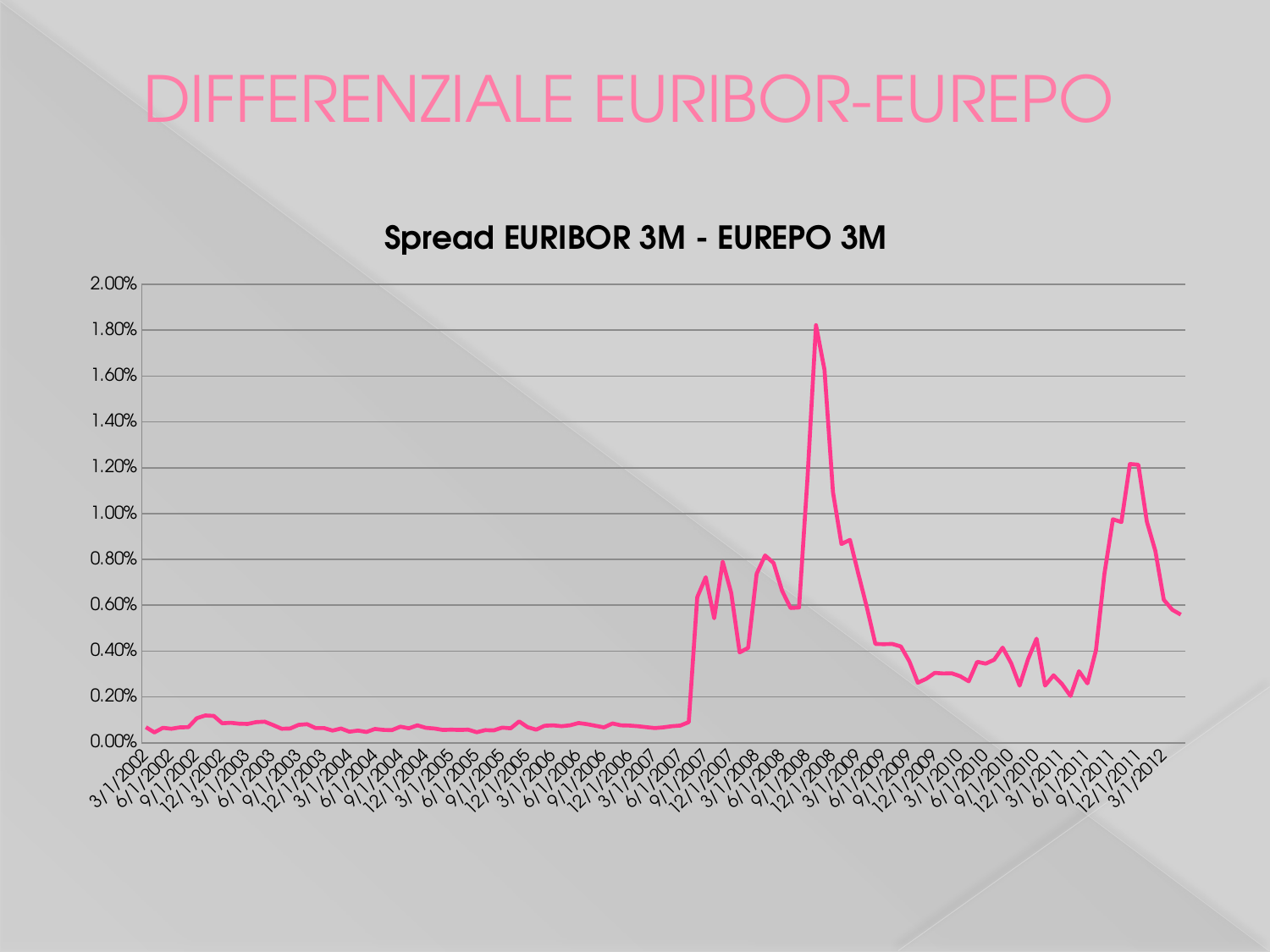

# DIFFERENZIALE EURIBOR-EUREPO

### Chart: Spread EURIBOR 3M - EUREPO 3M

| Category |  |
|---|---|
| 37344 | 0.0006800000000000008 |
| 37376 | 0.00044999999999999945 |
| 37407 | 0.0006499999999999996 |
| 37435 | 0.0006099999999999996 |
| 37468 | 0.0006699999999999975 |
| 37498 | 0.0006800000000000008 |
| 37529 | 0.0010700000000000026 |
| 37560 | 0.0011899999999999977 |
| 37589 | 0.0011700000000000005 |
| 37621 | 0.0008500000000000001 |
| 37652 | 0.0008700000000000022 |
| 37680 | 0.0008299999999999976 |
| 37711 | 0.000820000000000003 |
| 37741 | 0.0009000000000000033 |
| 37771 | 0.0009200000000000011 |
| 37802 | 0.0007699999999999997 |
| 37833 | 0.0006099999999999996 |
| 37862 | 0.000620000000000003 |
| 37894 | 0.0007800000000000031 |
| 37925 | 0.0008100000000000001 |
| 37953 | 0.0006400000000000008 |
| 37986 | 0.0006400000000000008 |
| 38016 | 0.0005299999999999994 |
| 38044 | 0.0006200000000000008 |
| 38077 | 0.0004799999999999984 |
| 38107 | 0.0005299999999999994 |
| 38138 | 0.00047000000000000167 |
| 38168 | 0.0006000000000000007 |
| 38198 | 0.0005600000000000007 |
| 38230 | 0.0005500000000000018 |
| 38260 | 0.0006999999999999986 |
| 38289 | 0.0006300000000000019 |
| 38321 | 0.0007600000000000009 |
| 38352 | 0.0006499999999999996 |
| 38383 | 0.0006199999999999985 |
| 38411 | 0.0005600000000000007 |
| 38442 | 0.0005699999999999995 |
| 38471 | 0.0005600000000000007 |
| 38503 | 0.0005699999999999995 |
| 38533 | 0.00045999999999999833 |
| 38562 | 0.0005500000000000018 |
| 38595 | 0.0005399999999999984 |
| 38625 | 0.000660000000000003 |
| 38656 | 0.0006299999999999974 |
| 38686 | 0.0009300000000000002 |
| 38716 | 0.0006800000000000008 |
| 38748 | 0.0005699999999999995 |
| 38776 | 0.0007400000000000032 |
| 38807 | 0.0007599999999999966 |
| 38835 | 0.0007199999999999965 |
| 38868 | 0.0007600000000000009 |
| 38898 | 0.0008600000000000032 |
| 38929 | 0.0008100000000000001 |
| 38960 | 0.0007400000000000032 |
| 38989 | 0.0006699999999999975 |
| 39021 | 0.0008400000000000012 |
| 39051 | 0.0007600000000000009 |
| 39080 | 0.000750000000000002 |
| 39113 | 0.0007200000000000009 |
| 39141 | 0.0006799999999999965 |
| 39171 | 0.0006400000000000008 |
| 39202 | 0.000670000000000002 |
| 39233 | 0.0007200000000000009 |
| 39262 | 0.000750000000000002 |
| 39294 | 0.000899999999999999 |
| 39325 | 0.006350000000000008 |
| 39353 | 0.007219999999999998 |
| 39386 | 0.005430000000000003 |
| 39416 | 0.007900000000000011 |
| 39447 | 0.006540000000000001 |
| 39478 | 0.003939999999999997 |
| 39507 | 0.0041400000000000065 |
| 39538 | 0.007370000000000002 |
| 39568 | 0.008170000000000005 |
| 39598 | 0.00784 |
| 39629 | 0.006630000000000003 |
| 39660 | 0.005880000000000002 |
| 39689 | 0.0059 |
| 39721 | 0.01159 |
| 39752 | 0.018220000000000004 |
| 39780 | 0.01627 |
| 39813 | 0.010930000000000002 |
| 39843 | 0.008670000000000002 |
| 39871 | 0.008850000000000004 |
| 39903 | 0.0073500000000000015 |
| 39933 | 0.005900000000000001 |
| 39962 | 0.004310000000000001 |
| 39994 | 0.0043 |
| 40025 | 0.0043100000000000005 |
| 40056 | 0.0042 |
| 40086 | 0.0035500000000000006 |
| 40116 | 0.00262 |
| 40147 | 0.0027900000000000004 |
| 40178 | 0.00305 |
| 40207 | 0.003020000000000001 |
| 40235 | 0.003030000000000001 |
| 40268 | 0.0029000000000000007 |
| 40298 | 0.002680000000000001 |
| 40329 | 0.0035300000000000006 |
| 40359 | 0.003450000000000001 |
| 40389 | 0.003620000000000001 |
| 40421 | 0.00415 |
| 40451 | 0.00347 |
| 40480 | 0.0024899999999999996 |
| 40512 | 0.003650000000000001 |
| 40543 | 0.0045400000000000015 |
| 40574 | 0.0024900000000000013 |
| 40602 | 0.002940000000000001 |
| 40633 | 0.0025599999999999993 |
| 40662 | 0.00204 |
| 40694 | 0.0031200000000000012 |
| 40724 | 0.002590000000000001 |
| 40753 | 0.004030000000000002 |
| 40786 | 0.007380000000000002 |
| 40816 | 0.009750000000000003 |
| 40847 | 0.009630000000000003 |
| 40877 | 0.012159999999999995 |
| 40907 | 0.012129999999999998 |
| 40939 | 0.009650000000000004 |
| 40968 | 0.008370000000000004 |
| 40998 | 0.006240000000000002 |
| 41029 | 0.005800000000000001 |
| 41060 | 0.005590000000000001 |